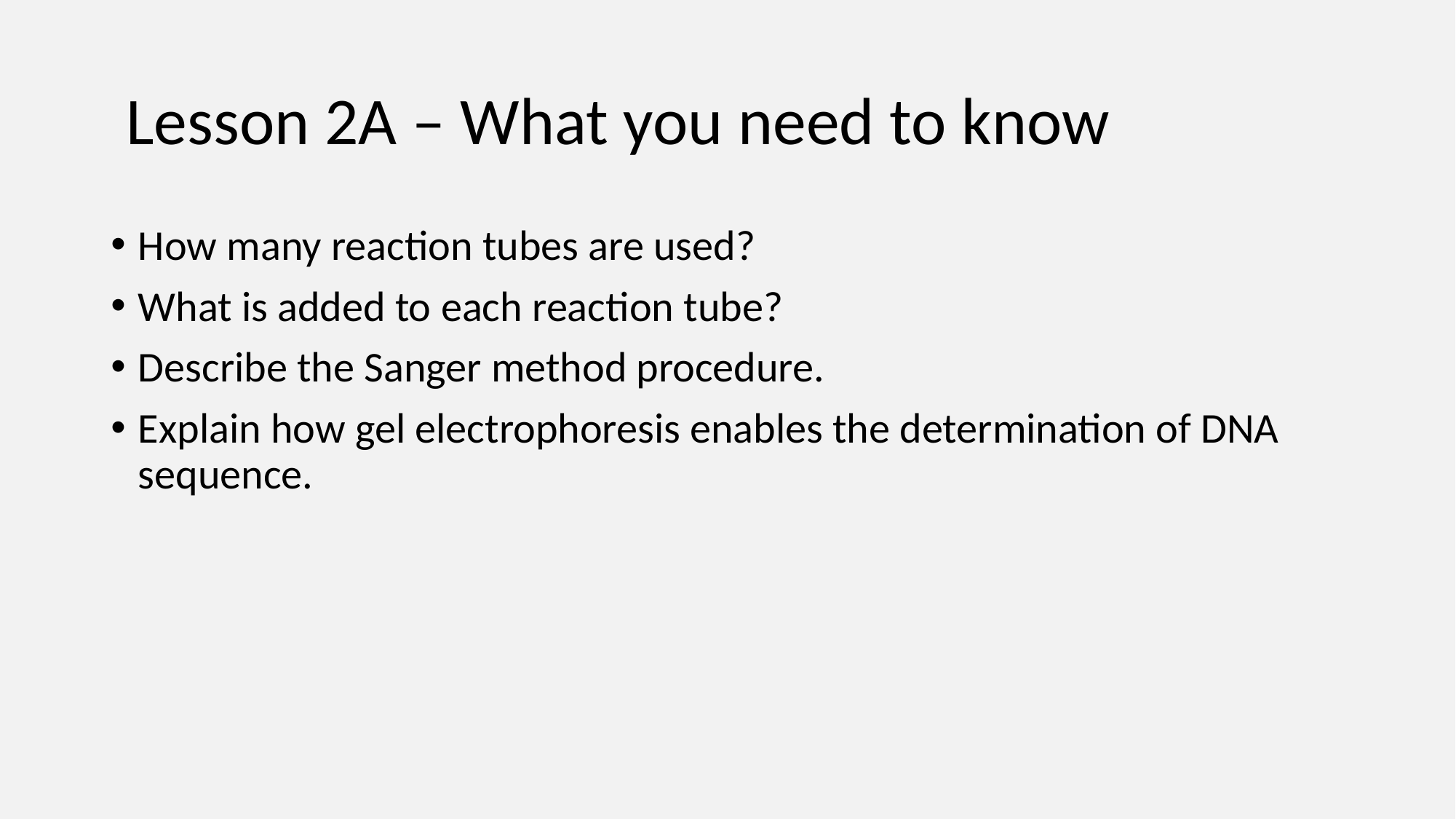

# Lesson 2A – What you need to know
How many reaction tubes are used?
What is added to each reaction tube?
Describe the Sanger method procedure.
Explain how gel electrophoresis enables the determination of DNA sequence.